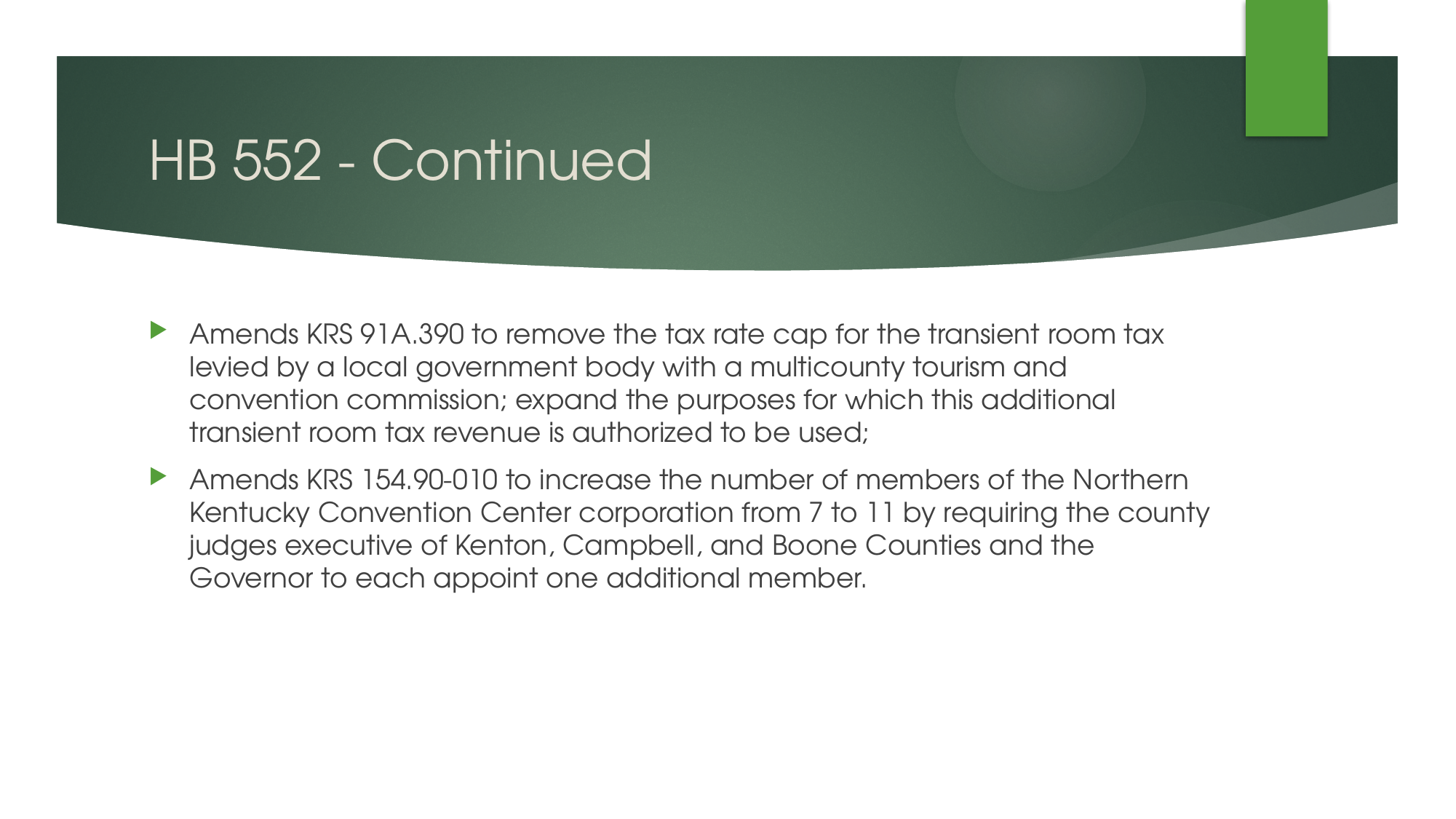

# HB 552 - Continued
Amends KRS 91A.390 to remove the tax rate cap for the transient room tax levied by a local government body with a multicounty tourism and convention commission; expand the purposes for which this additional transient room tax revenue is authorized to be used;
Amends KRS 154.90-010 to increase the number of members of the Northern Kentucky Convention Center corporation from 7 to 11 by requiring the county judges executive of Kenton, Campbell, and Boone Counties and the Governor to each appoint one additional member.